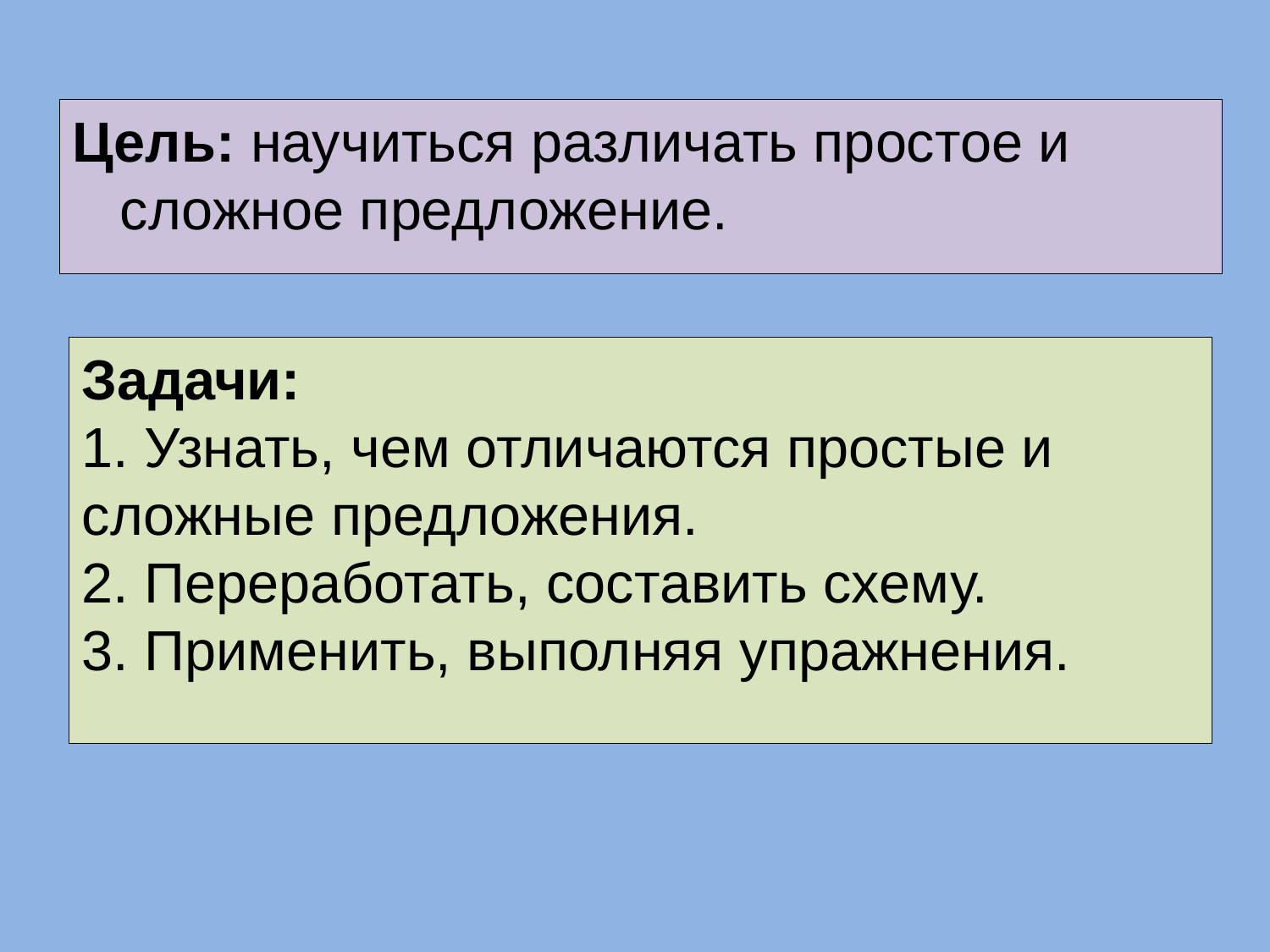

Цель: научиться различать простое и сложное предложение.
Задачи:
1. Узнать, чем отличаются простые и сложные предложения.
2. Переработать, составить схему.
3. Применить, выполняя упражнения.